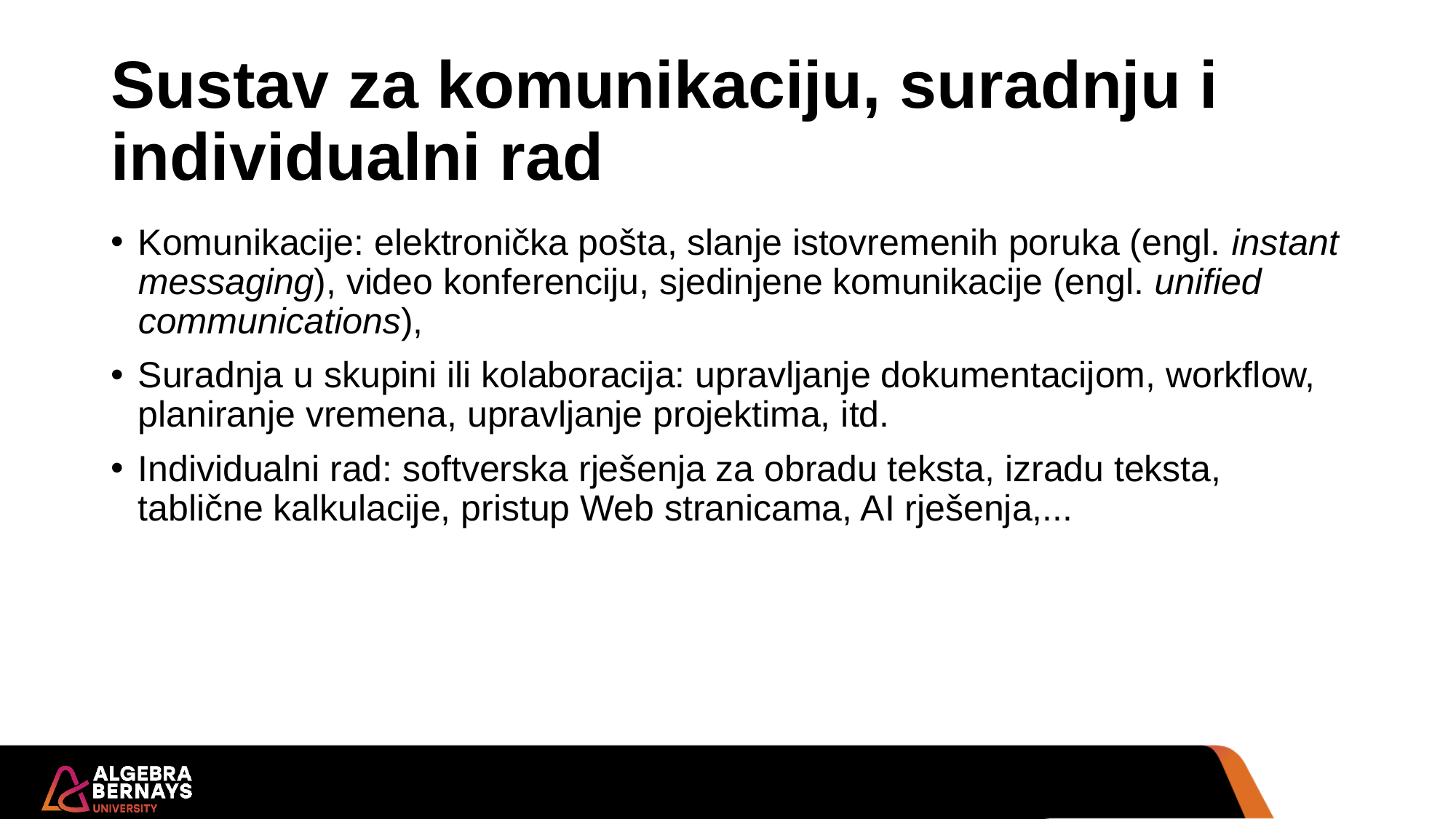

# Sustav za komunikaciju, suradnju i individualni rad
Komunikacije: elektronička pošta, slanje istovremenih poruka (engl. instant messaging), video konferenciju, sjedinjene komunikacije (engl. unified communications),
Suradnja u skupini ili kolaboracija: upravljanje dokumentacijom, workflow, planiranje vremena, upravljanje projektima, itd.
Individualni rad: softverska rješenja za obradu teksta, izradu teksta, tablične kalkulacije, pristup Web stranicama, AI rješenja,...